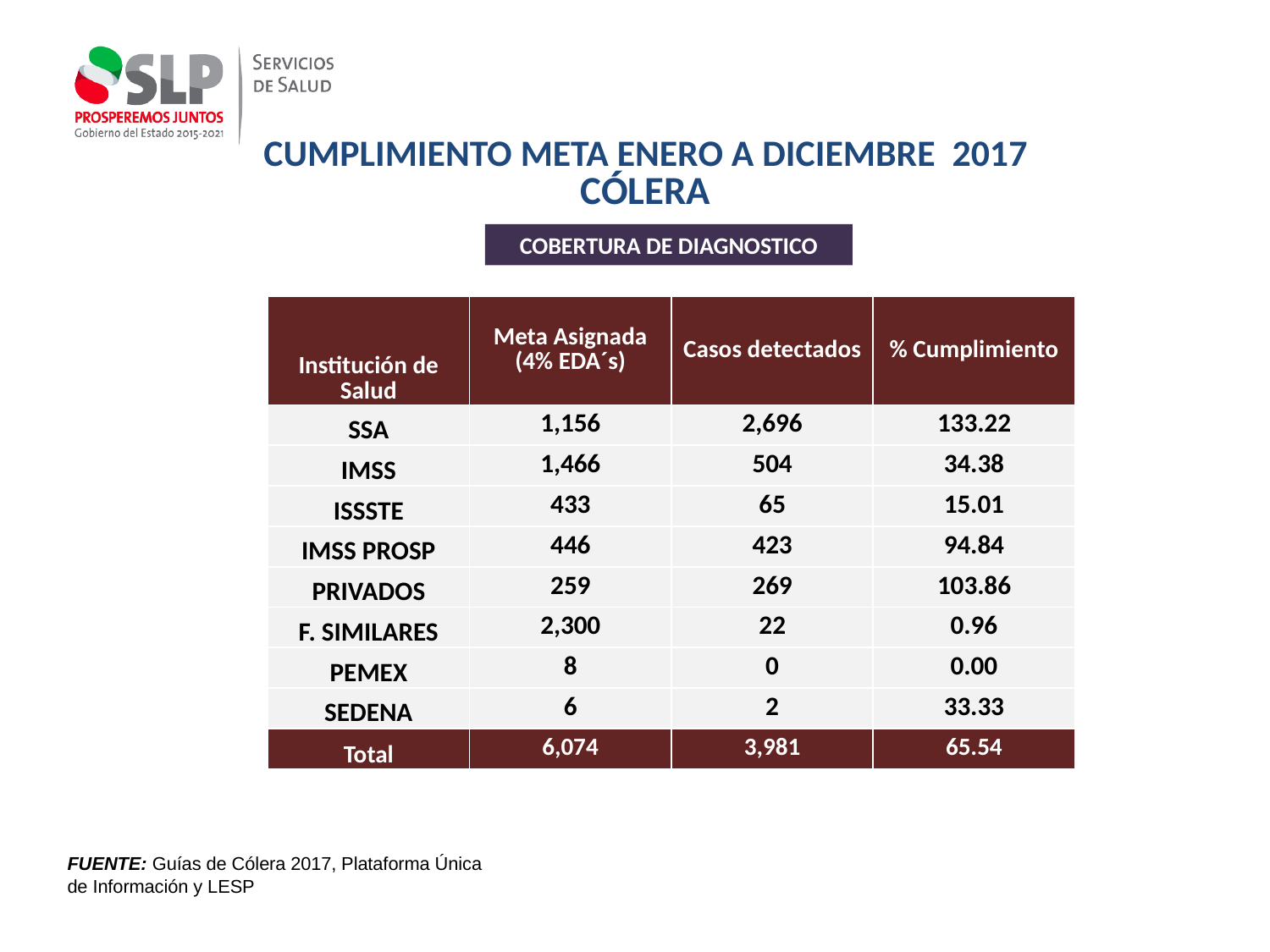

CUMPLIMIENTO META ENERO A DICIEMBRE  2017
CÓLERA

COBERTURA DE DIAGNOSTICO
| Institución de Salud | Meta Asignada (4% EDA´s) | Casos detectados | % Cumplimiento |
| --- | --- | --- | --- |
| SSA | 1,156 | 2,696 | 133.22 |
| IMSS | 1,466 | 504 | 34.38 |
| ISSSTE | 433 | 65 | 15.01 |
| IMSS PROSP | 446 | 423 | 94.84 |
| PRIVADOS | 259 | 269 | 103.86 |
| F. SIMILARES | 2,300 | 22 | 0.96 |
| PEMEX | 8 | 0 | 0.00 |
| SEDENA | 6 | 2 | 33.33 |
| Total | 6,074 | 3,981 | 65.54 |
FUENTE: Guías de Cólera 2017, Plataforma Única de Información y LESP